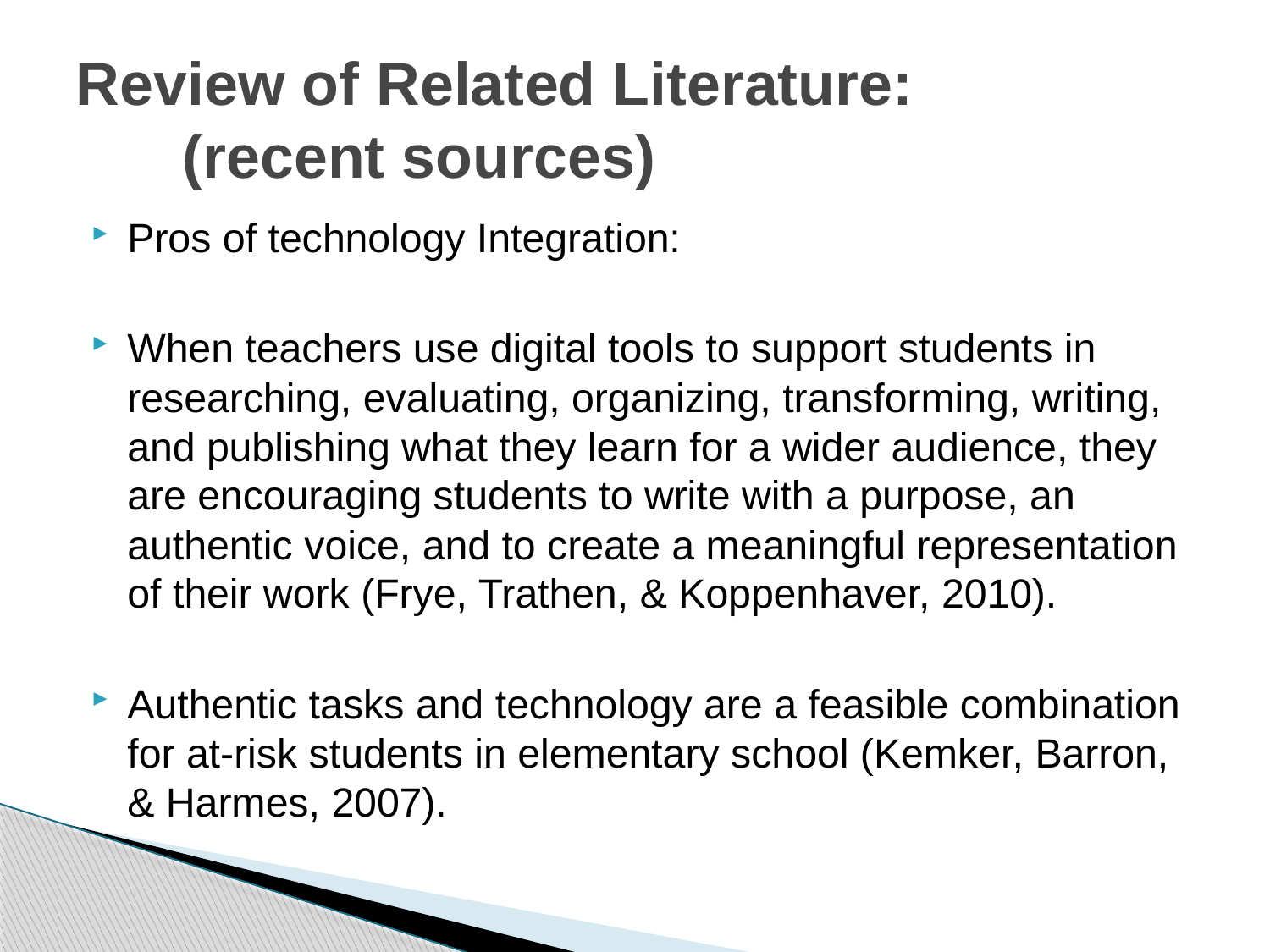

# Review of Related Literature: (recent sources)
Pros of technology Integration:

When teachers use digital tools to support students in researching, evaluating, organizing, transforming, writing, and publishing what they learn for a wider audience, they are encouraging students to write with a purpose, an authentic voice, and to create a meaningful representation of their work (Frye, Trathen, & Koppenhaver, 2010).

Authentic tasks and technology are a feasible combination for at-risk students in elementary school (Kemker, Barron, & Harmes, 2007).